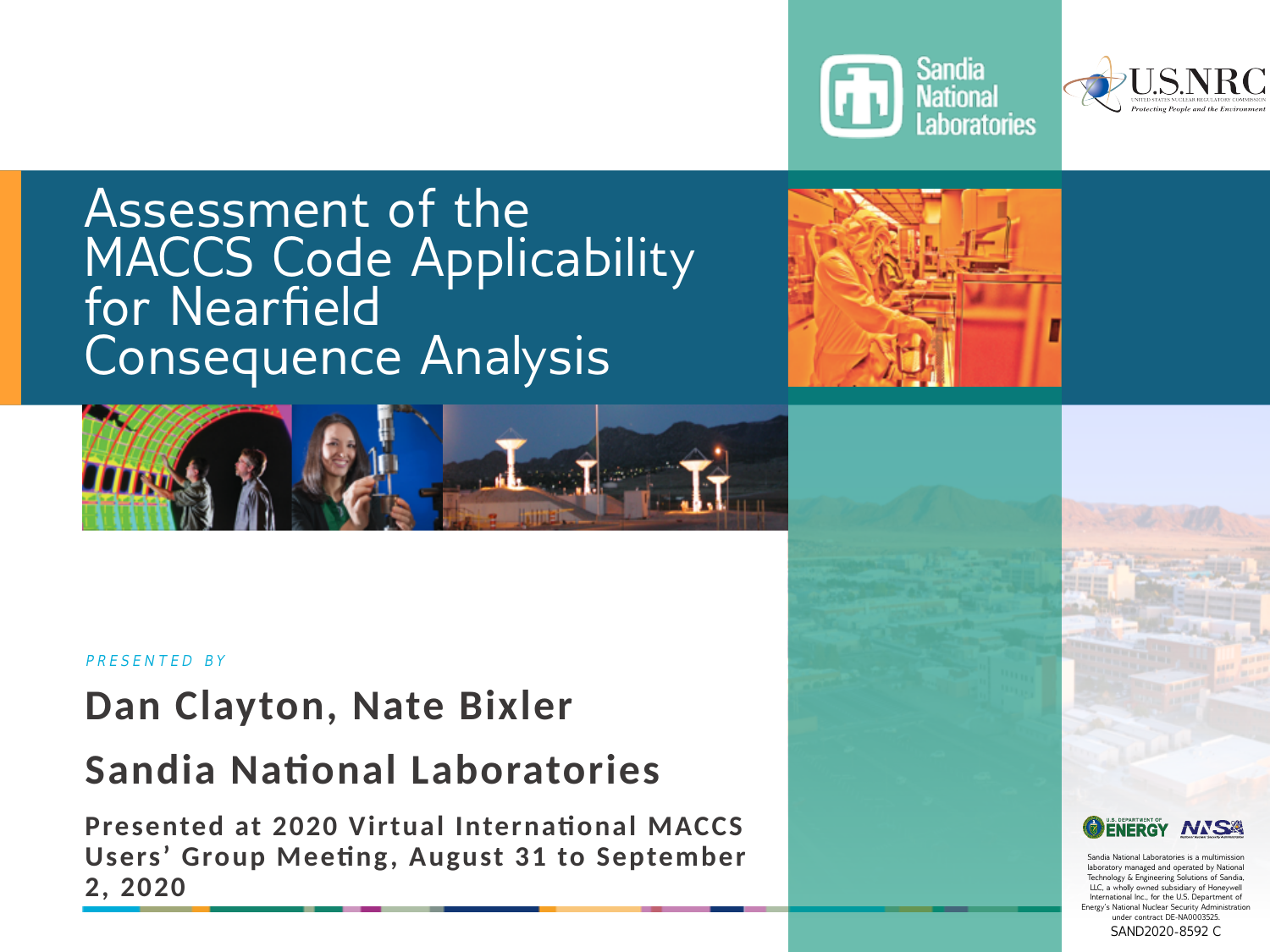

# Assessment of the MACCS Code Applicability for Nearfield Consequence Analysis

Dan Clayton, Nate Bixler
Sandia National Laboratories
Presented at 2020 Virtual International MACCS Users’ Group Meeting, August 31 to September 2, 2020